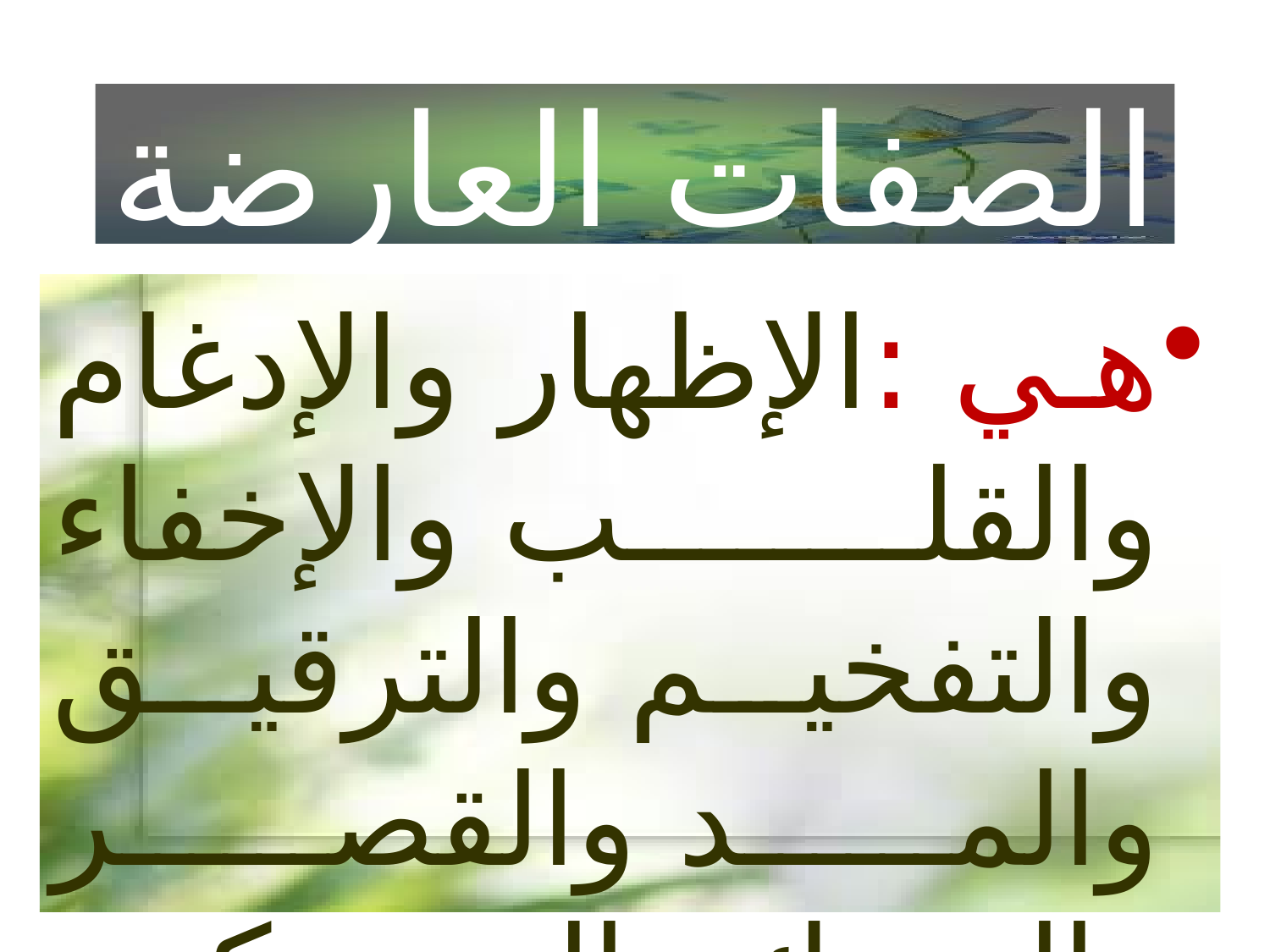

# الصفات العارضة
هي :الإظهار والإدغام والقلب والإخفاء والتفخيم والترقيق والمد والقصر والتحرك والسكون والسكت .